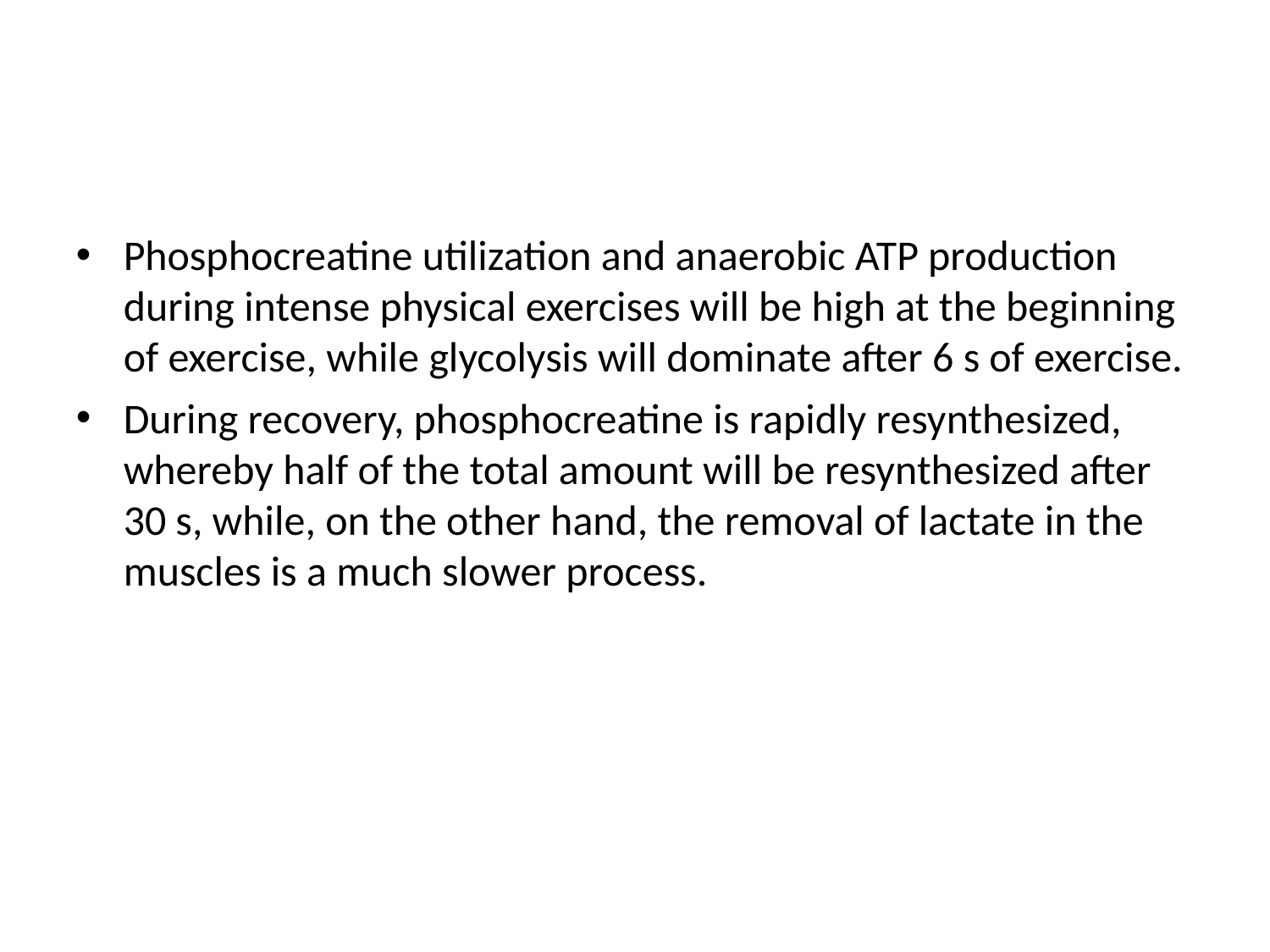

Phosphocreatine utilization and anaerobic ATP production during intense physical exercises will be high at the beginning of exercise, while glycolysis will dominate after 6 s of exercise.
During recovery, phosphocreatine is rapidly resynthesized, whereby half of the total amount will be resynthesized after 30 s, while, on the other hand, the removal of lactate in the muscles is a much slower process.